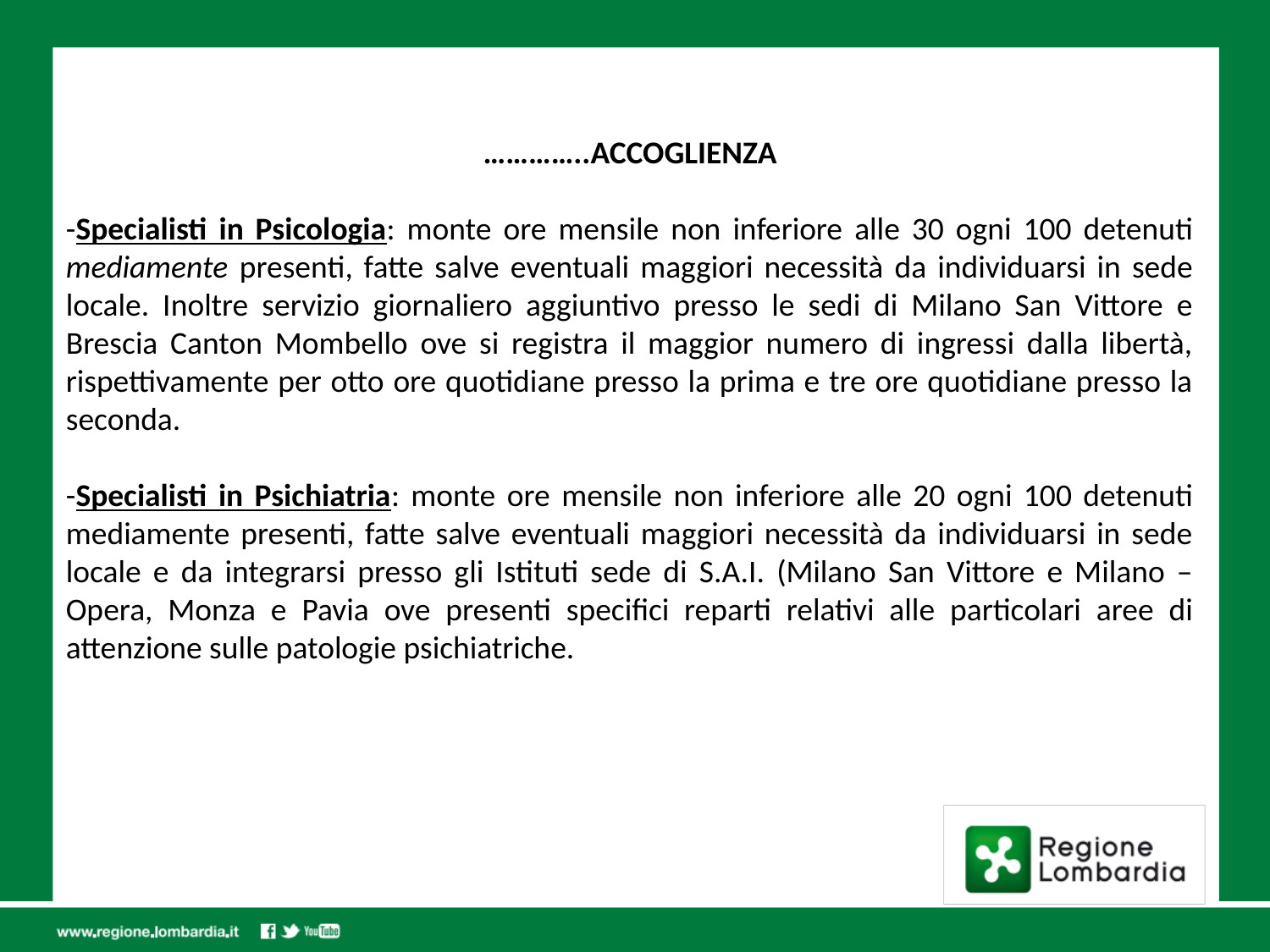

…………..ACCOGLIENZA

-Specialisti in Psicologia: monte ore mensile non inferiore alle 30 ogni 100 detenuti mediamente presenti, fatte salve eventuali maggiori necessità da individuarsi in sede locale. Inoltre servizio giornaliero aggiuntivo presso le sedi di Milano San Vittore e Brescia Canton Mombello ove si registra il maggior numero di ingressi dalla libertà, rispettivamente per otto ore quotidiane presso la prima e tre ore quotidiane presso la seconda.

-Specialisti in Psichiatria: monte ore mensile non inferiore alle 20 ogni 100 detenuti mediamente presenti, fatte salve eventuali maggiori necessità da individuarsi in sede locale e da integrarsi presso gli Istituti sede di S.A.I. (Milano San Vittore e Milano –Opera, Monza e Pavia ove presenti specifici reparti relativi alle particolari aree di attenzione sulle patologie psichiatriche.